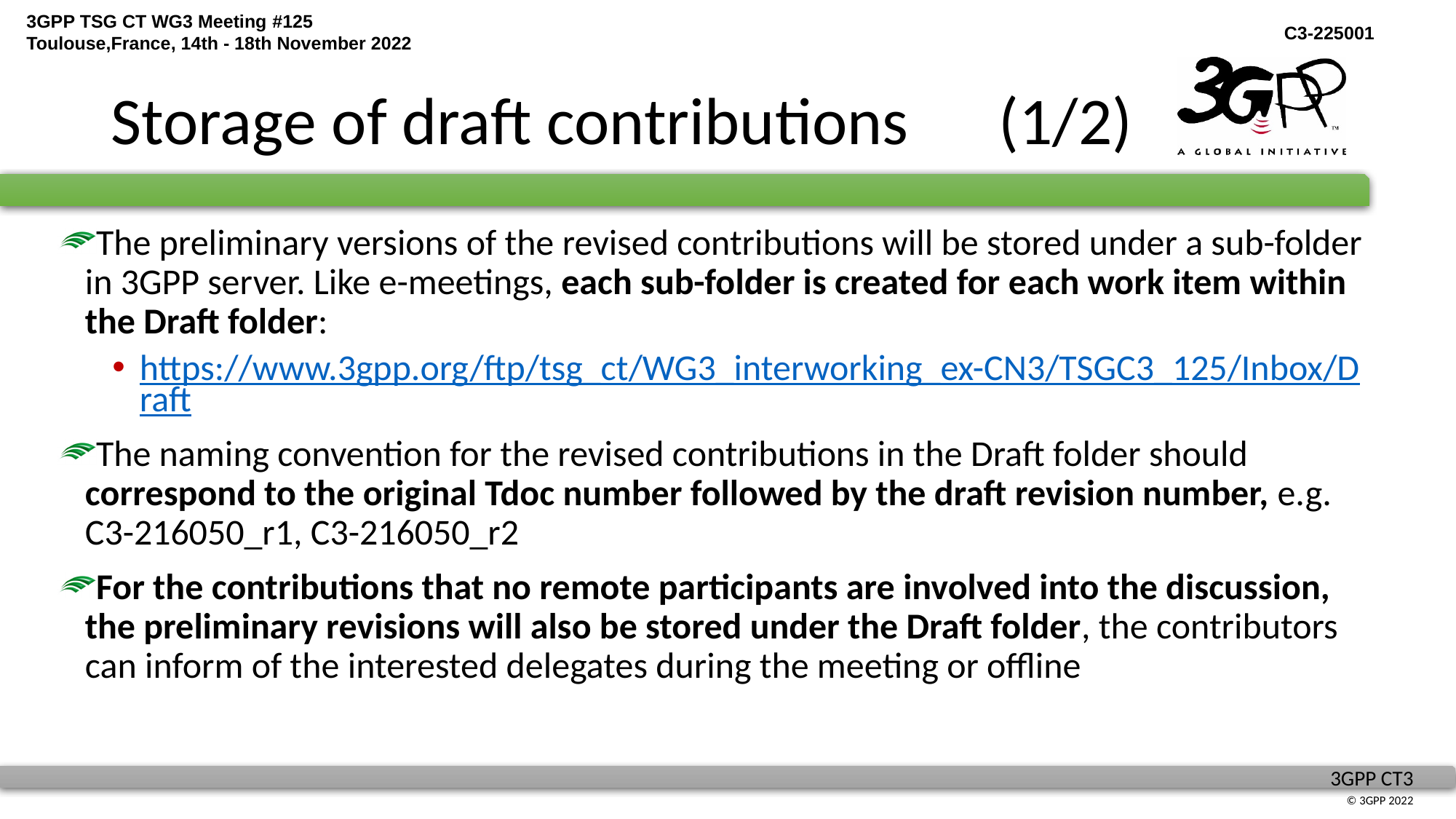

# Storage of draft contributions      (1/2)
The preliminary versions of the revised contributions will be stored under a sub-folder in 3GPP server. Like e-meetings, each sub-folder is created for each work item within the Draft folder:
https://www.3gpp.org/ftp/tsg_ct/WG3_interworking_ex-CN3/TSGC3_125/Inbox/Draft
The naming convention for the revised contributions in the Draft folder should correspond to the original Tdoc number followed by the draft revision number, e.g. C3-216050_r1, C3-216050_r2
For the contributions that no remote participants are involved into the discussion, the preliminary revisions will also be stored under the Draft folder, the contributors can inform of the interested delegates during the meeting or offline